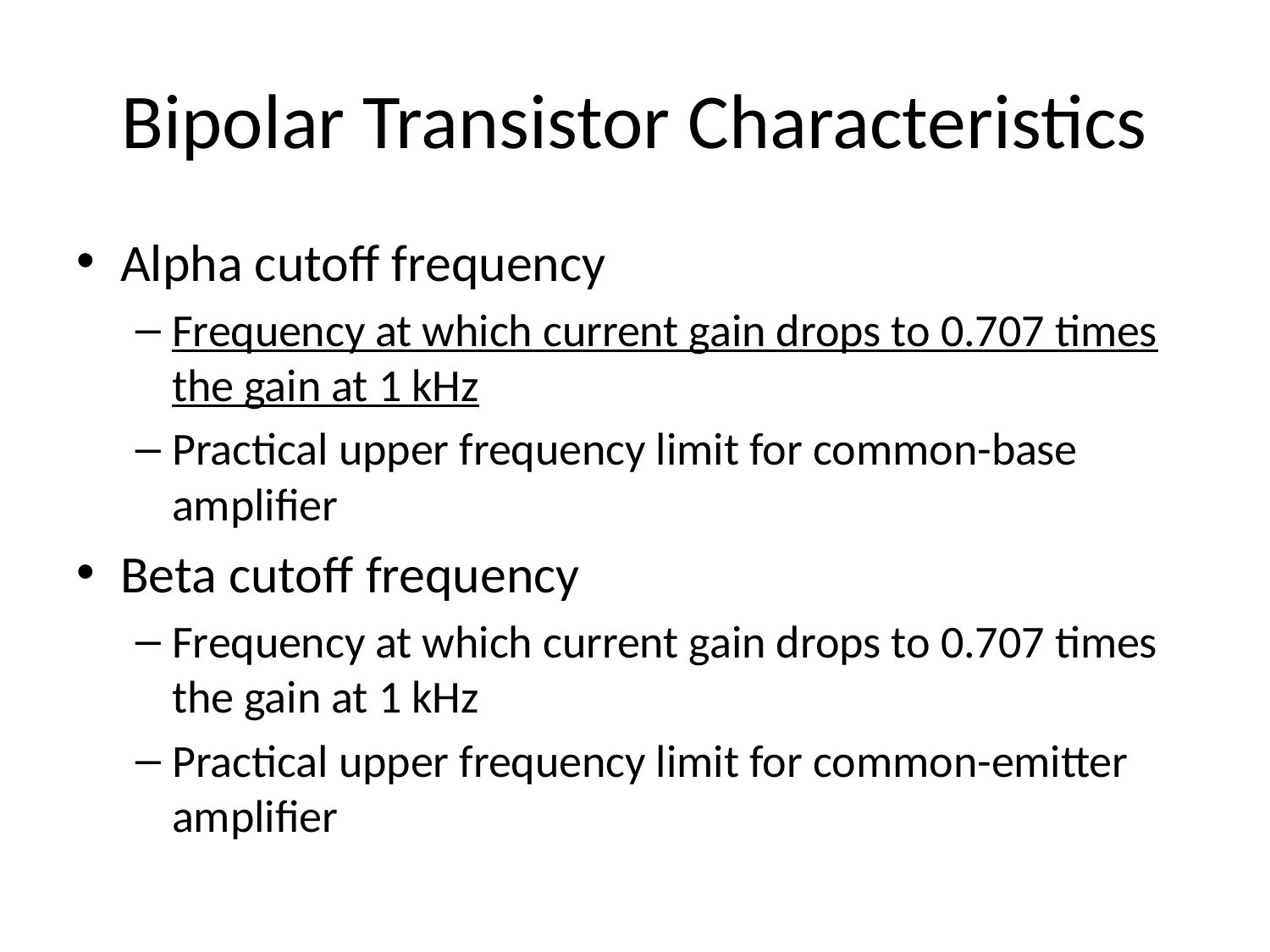

# Bipolar Transistor Characteristics
Alpha cutoff frequency
Frequency at which current gain drops to 0.707 times the gain at 1 kHz
Practical upper frequency limit for common-base amplifier
Beta cutoff frequency
Frequency at which current gain drops to 0.707 times the gain at 1 kHz
Practical upper frequency limit for common-emitter amplifier